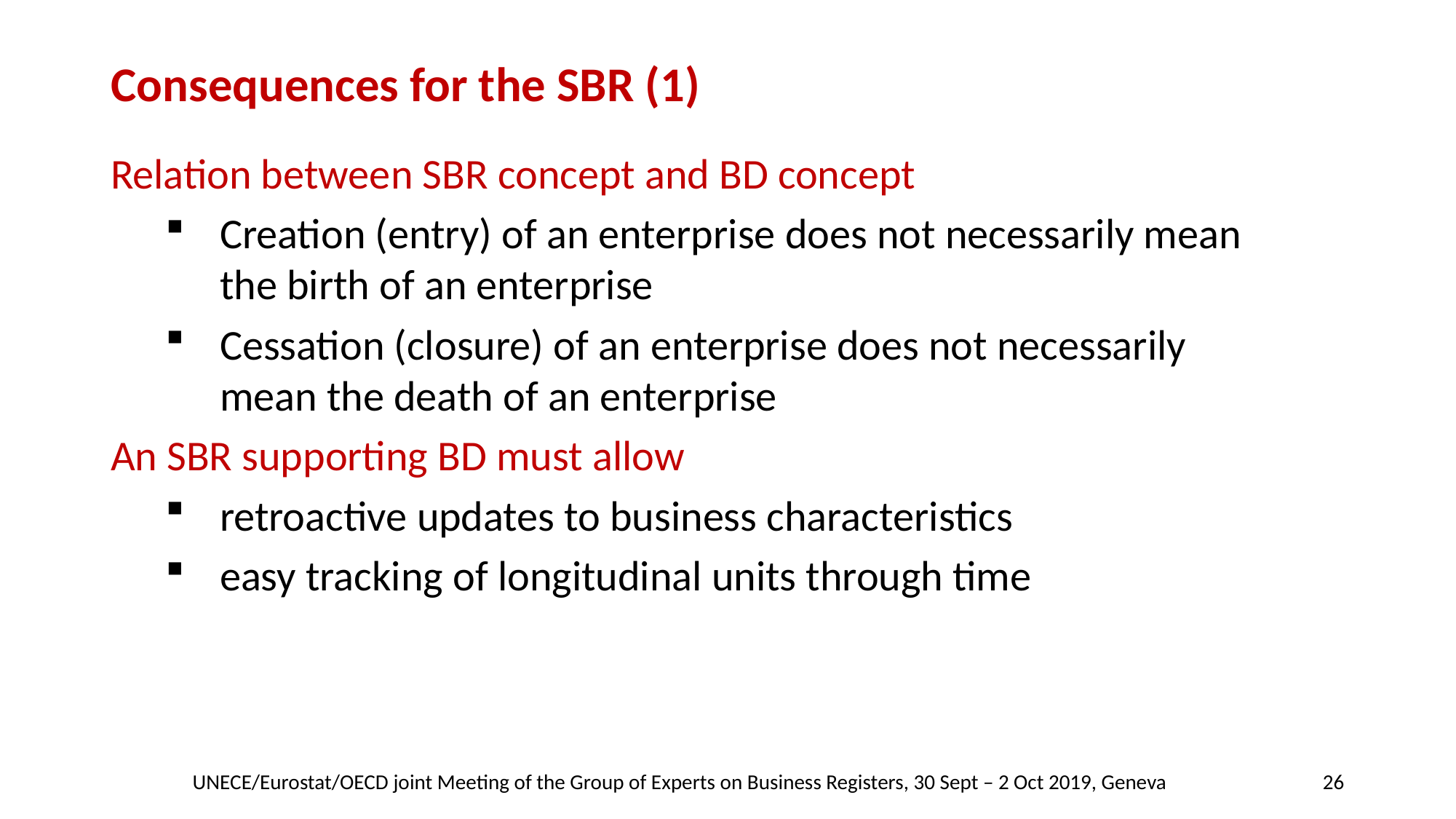

# Consequences for the SBR (1)
Relation between SBR concept and BD concept
Creation (entry) of an enterprise does not necessarily mean the birth of an enterprise
Cessation (closure) of an enterprise does not necessarily mean the death of an enterprise
An SBR supporting BD must allow
retroactive updates to business characteristics
easy tracking of longitudinal units through time
UNECE/Eurostat/OECD joint Meeting of the Group of Experts on Business Registers, 30 Sept – 2 Oct 2019, Geneva
26